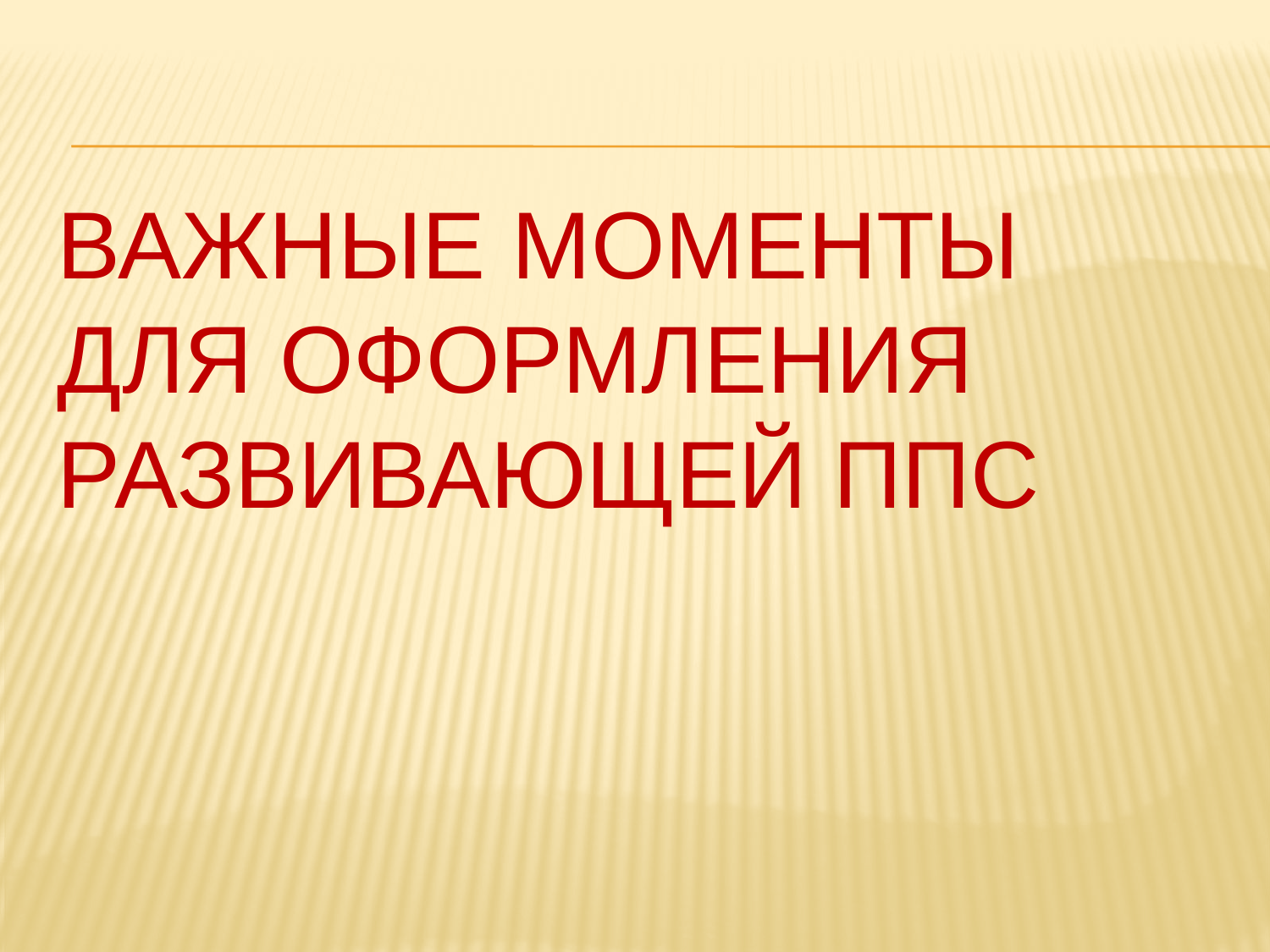

# Важные моменты для оформления развивающей ППС